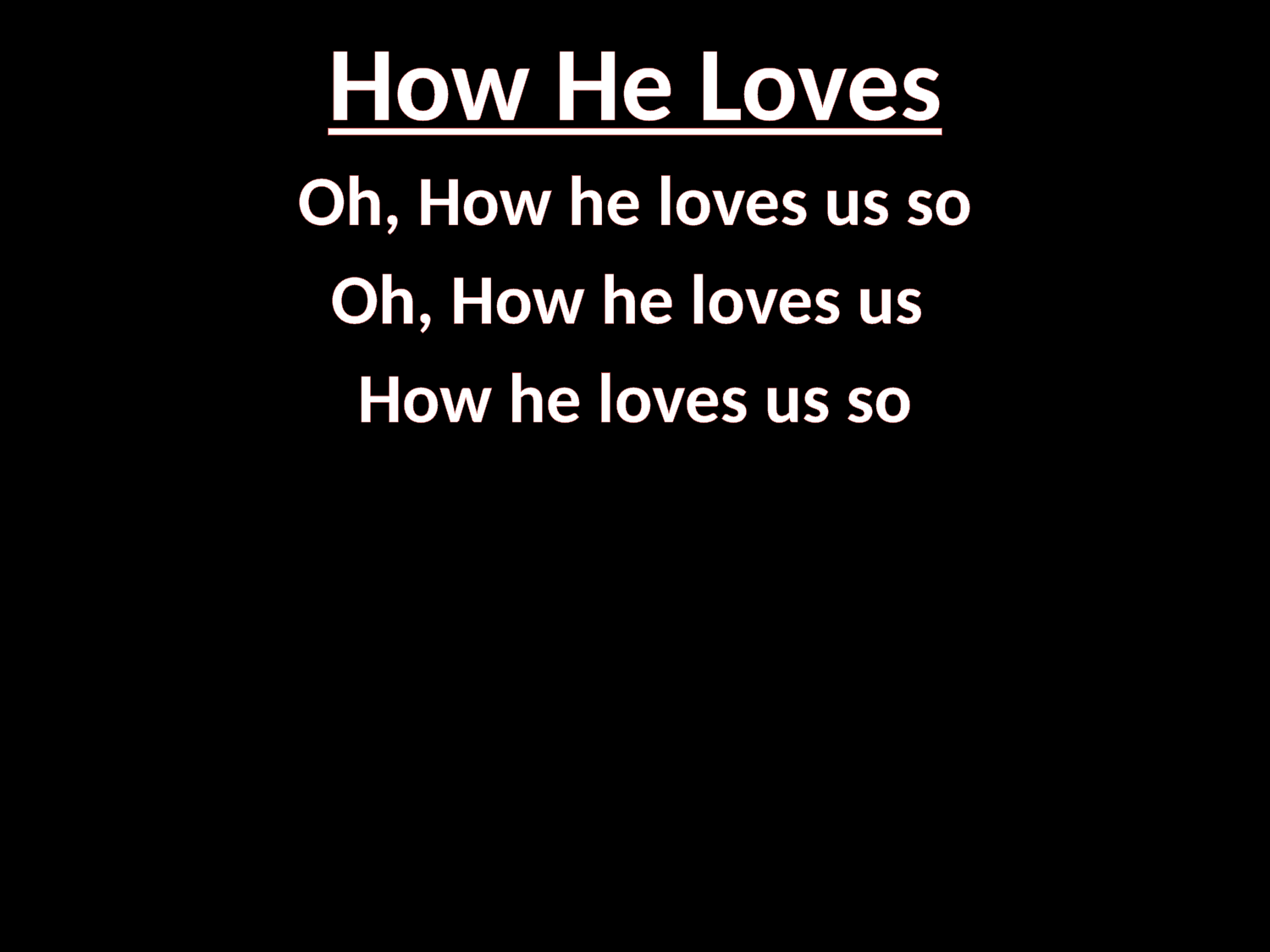

# How He Loves
Oh, How he loves us so
Oh, How he loves us
How he loves us so